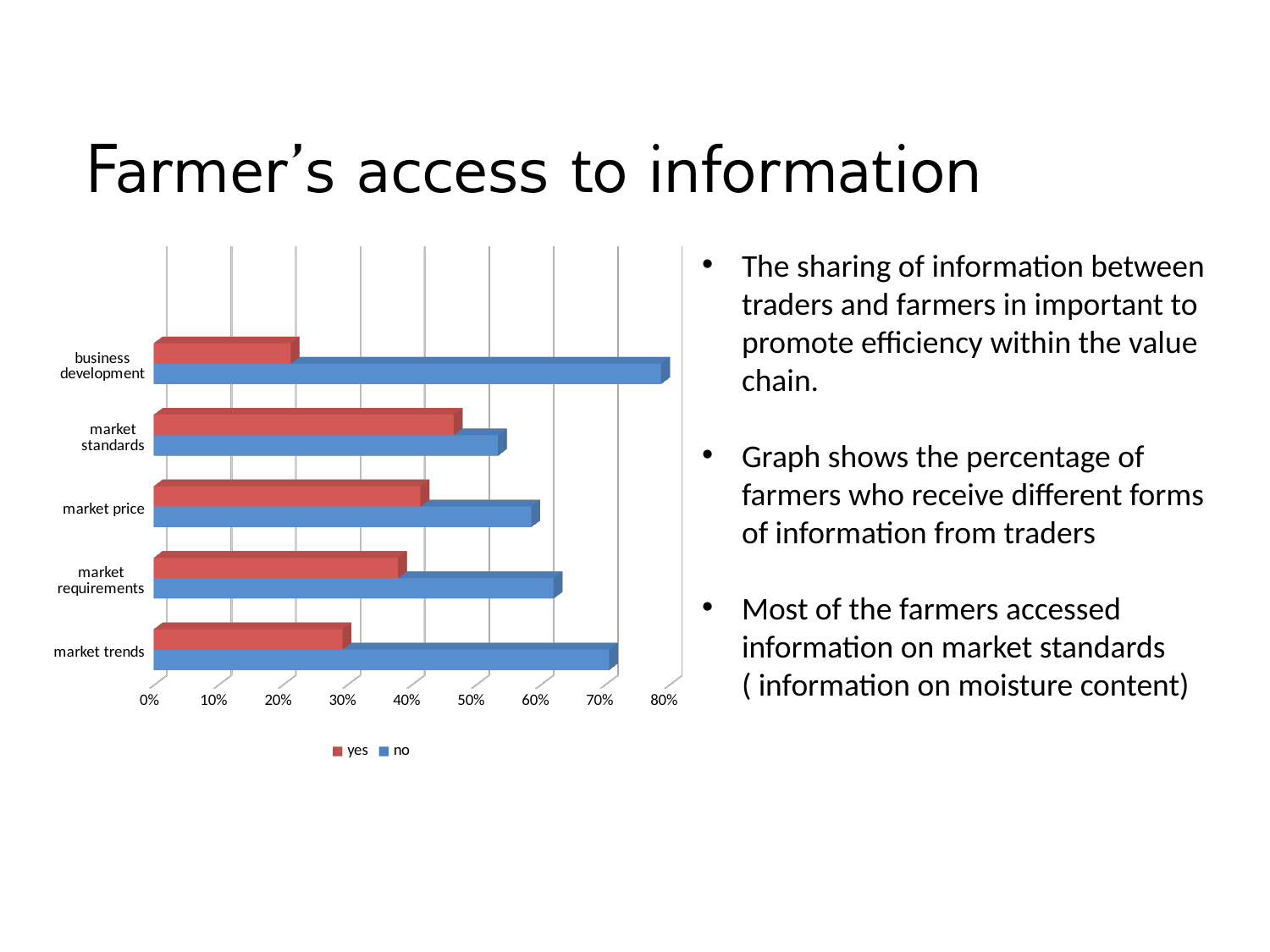

Farmer’s access to information

[unsupported chart]

The sharing of information between traders and farmers in important to promote efficiency within the value chain.

Graph shows the percentage of farmers who receive different forms of information from traders

Most of the farmers accessed information on market standards ( information on moisture content)